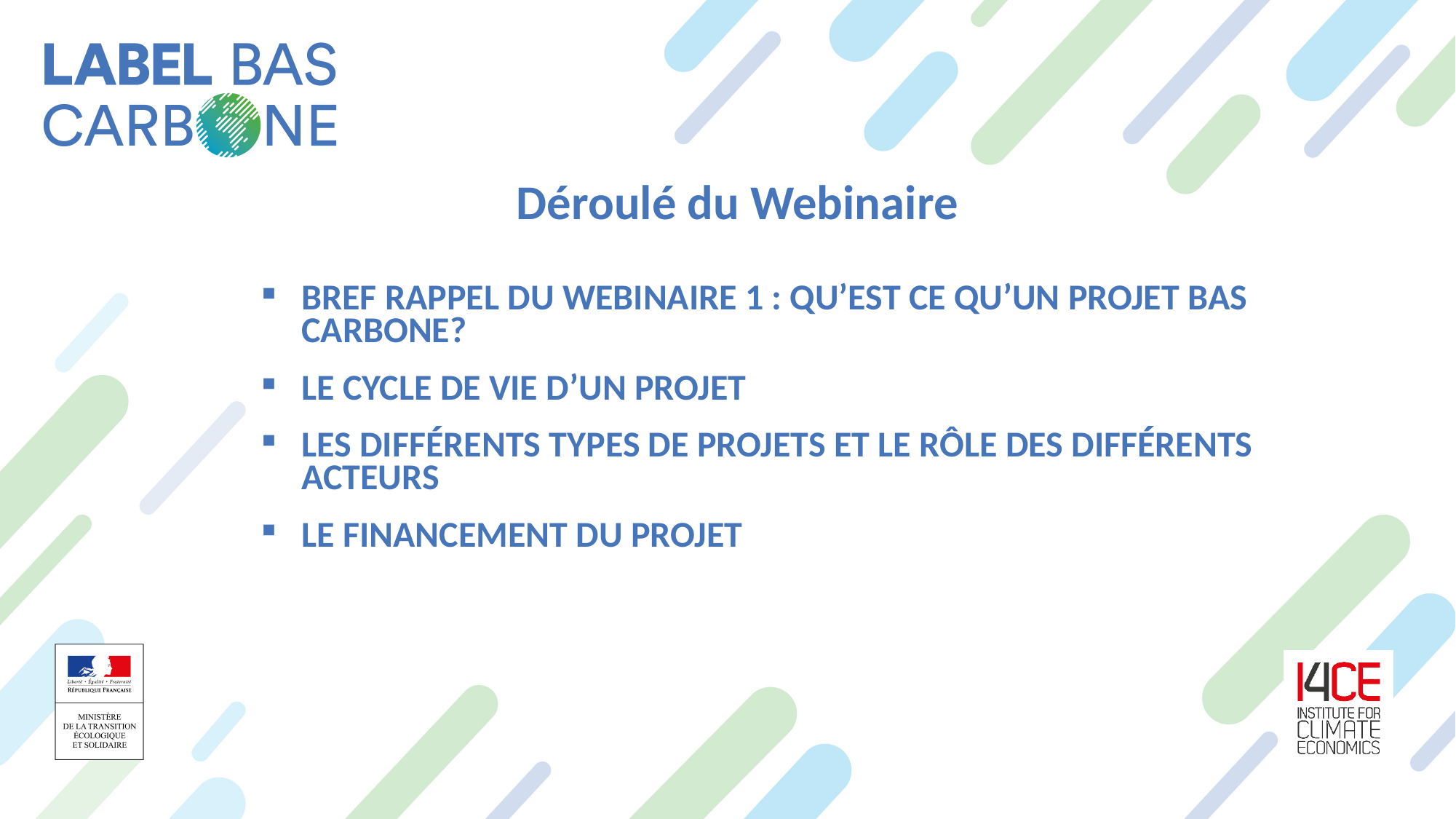

Déroulé du Webinaire

BREF RAPPEL DU WEBINAIRE 1 : QU’EST CE QU’UN PROJET BAS CARBONE?
LE CYCLE DE VIE D’UN PROJET
LES DIFFÉRENTS TYPES DE PROJETS ET LE RÔLE DES DIFFÉRENTS ACTEURS
LE FINANCEMENT DU PROJET